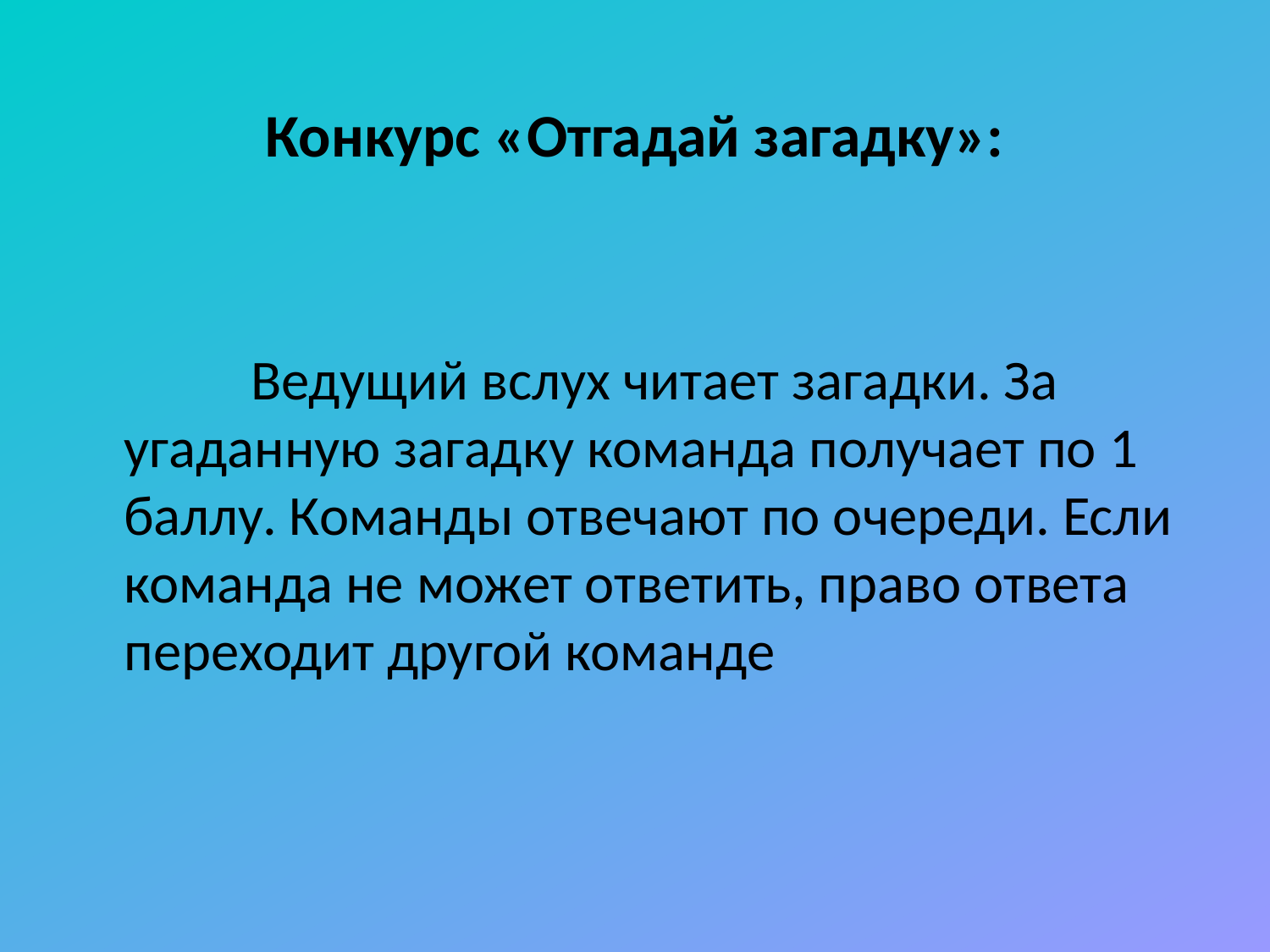

# Конкурс «Отгадай загадку»:
		Ведущий вслух читает загадки. За угаданную загадку команда получает по 1 баллу. Команды отвечают по очереди. Если команда не может ответить, право ответа переходит другой команде